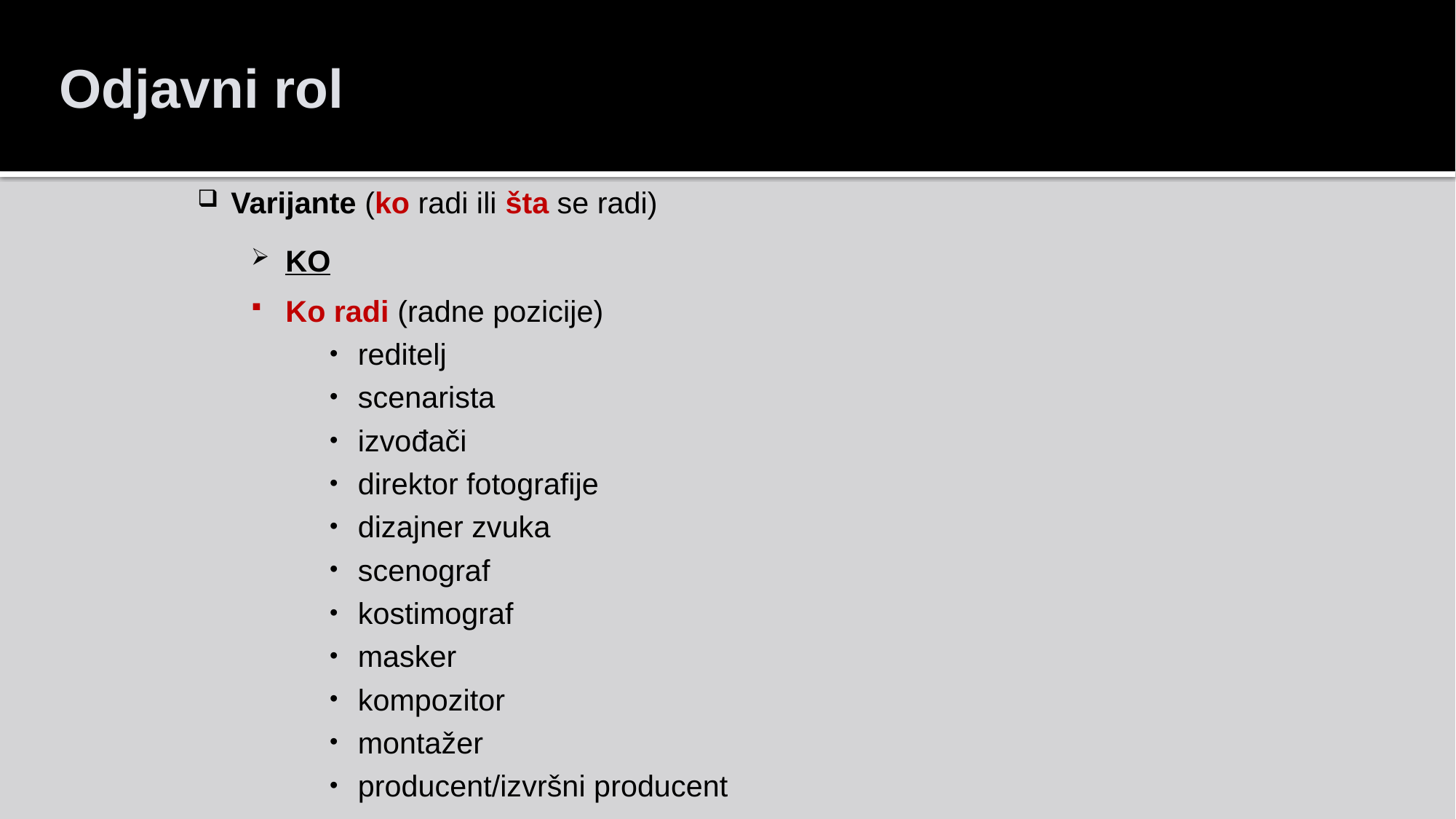

Odjavni rol
Varijante (ko radi ili šta se radi)

KO

Ko radi (radne pozicije)
reditelj
scenarista
izvođači
direktor fotografije
dizajner zvuka
scenograf
kostimograf
masker
kompozitor
montažer
producent/izvršni producent